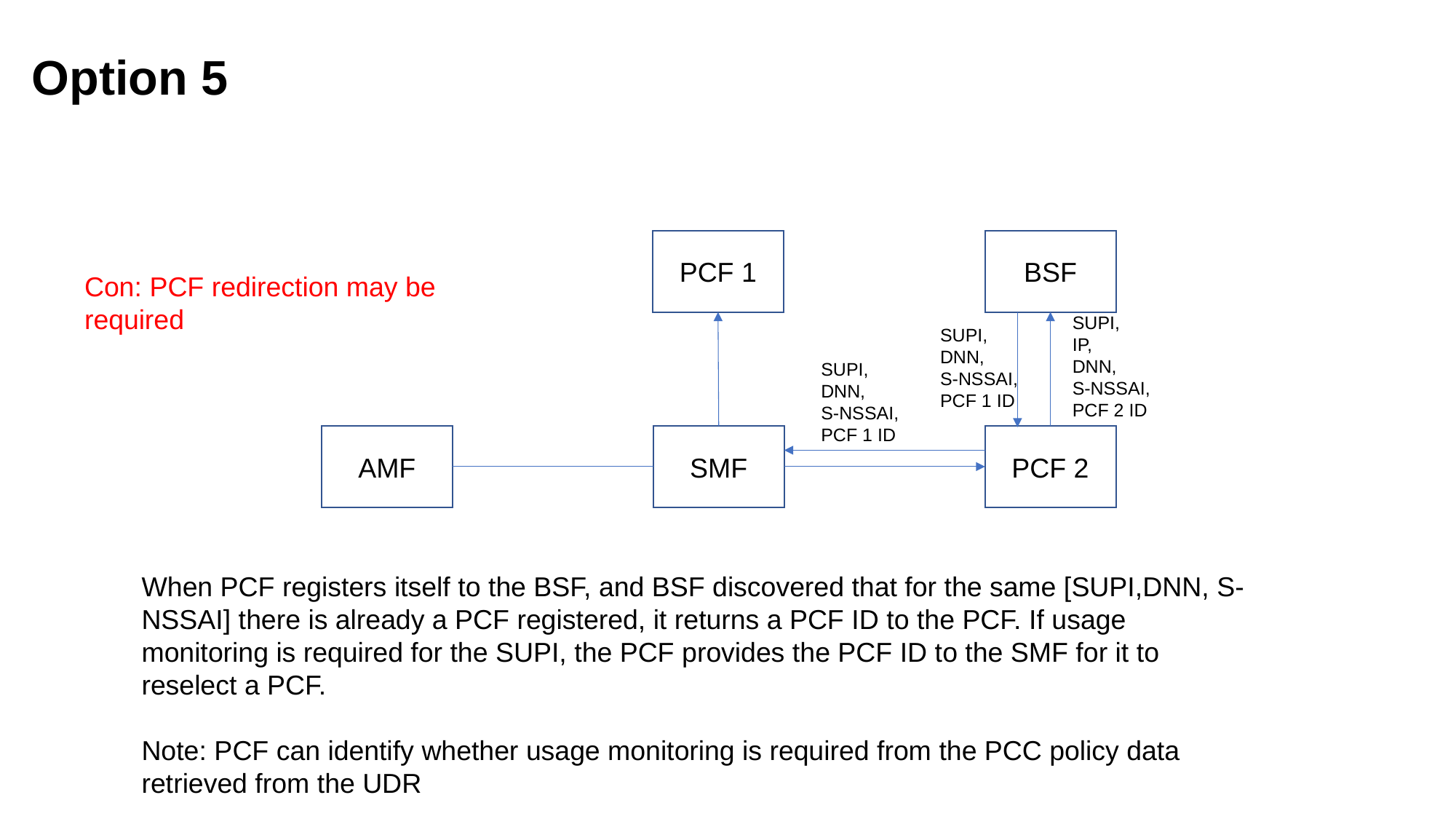

Option 5
PCF 1
BSF
Con: PCF redirection may be required
SUPI,
IP,
DNN,
S-NSSAI,
PCF 2 ID
SUPI,
DNN,
S-NSSAI,
PCF 1 ID
SUPI,
DNN,
S-NSSAI,
PCF 1 ID
AMF
SMF
PCF 2
When PCF registers itself to the BSF, and BSF discovered that for the same [SUPI,DNN, S-NSSAI] there is already a PCF registered, it returns a PCF ID to the PCF. If usage monitoring is required for the SUPI, the PCF provides the PCF ID to the SMF for it to reselect a PCF.

Note: PCF can identify whether usage monitoring is required from the PCC policy data retrieved from the UDR